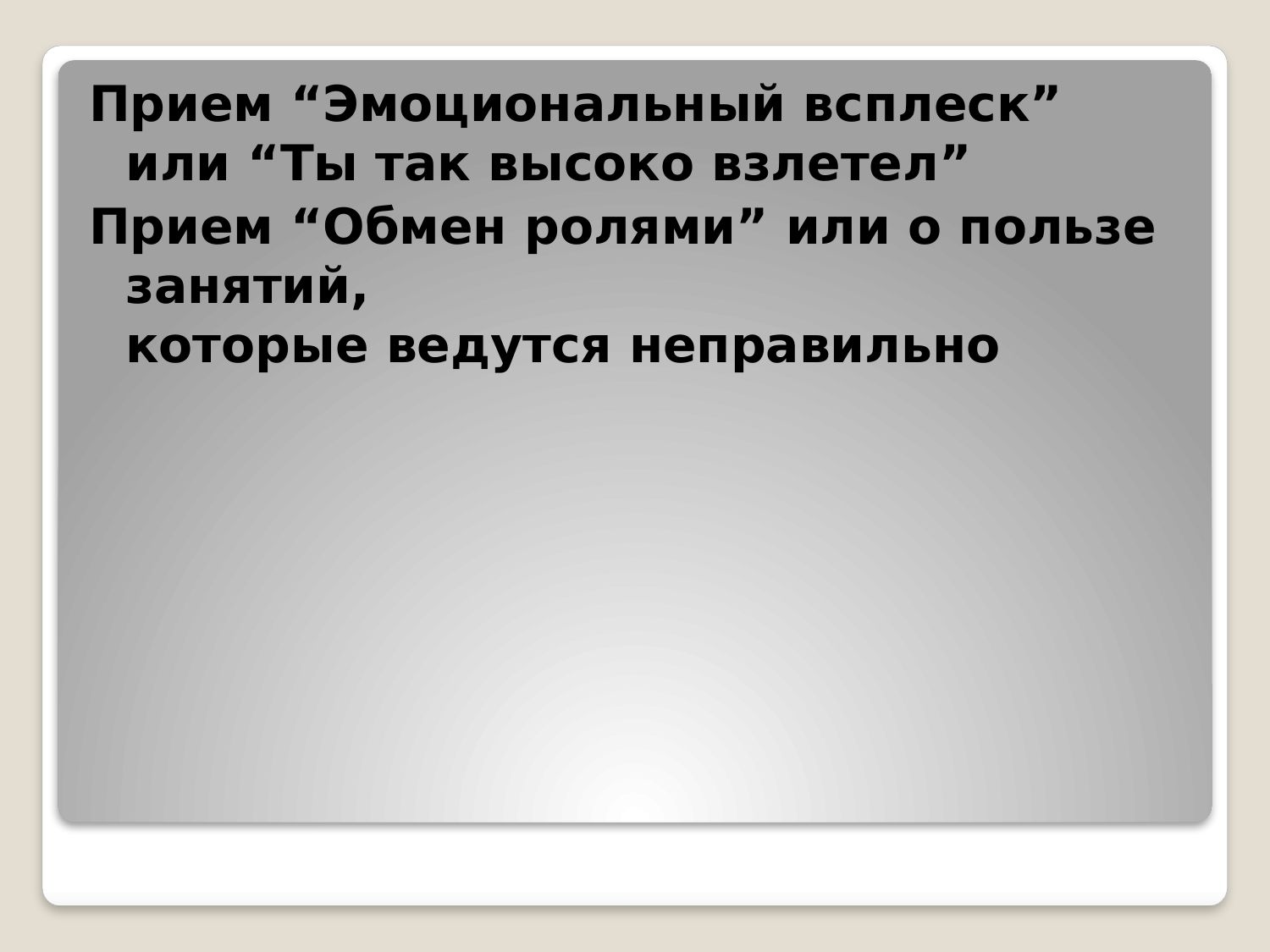

Прием “Эмоциональный всплеск” 
или “Ты так высоко взлетел”
Прием “Обмен ролями” или о пользе занятий,
которые ведутся неправильно